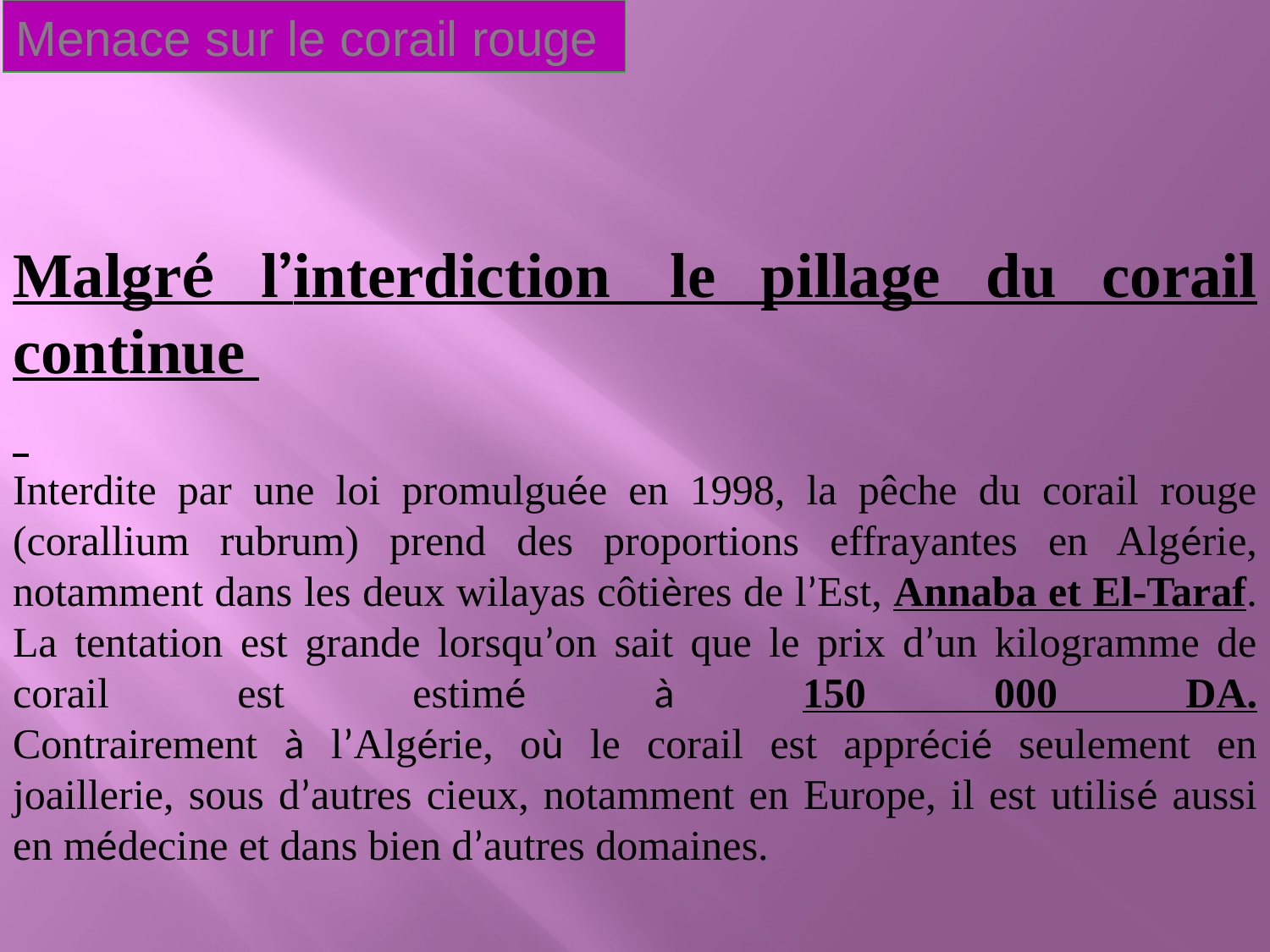

Menace sur le corail rouge
Malgré l’interdiction  le pillage du corail continue

Interdite par une loi promulguée en 1998, la pêche du corail rouge (corallium rubrum) prend des proportions effrayantes en Algérie, notamment dans les deux wilayas côtières de l’Est, Annaba et El-Taraf. La tentation est grande lorsqu’on sait que le prix d’un kilogramme de corail est estimé à 150 000 DA.
Contrairement à l’Algérie, où le corail est apprécié seulement en joaillerie, sous d’autres cieux, notamment en Europe, il est utilisé aussi en médecine et dans bien d’autres domaines.